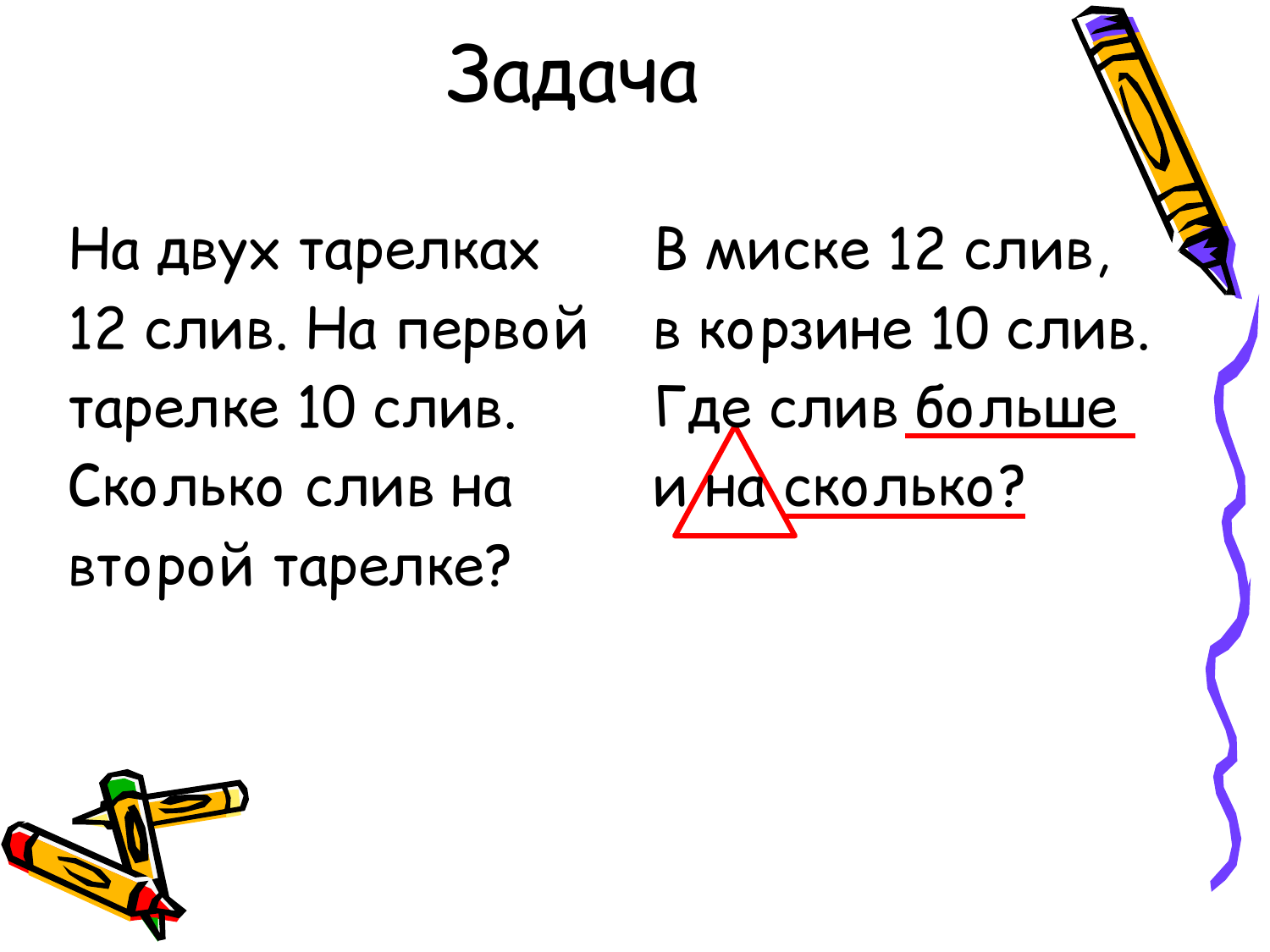

# Задача
На двух тарелках
12 слив. На первой
тарелке 10 слив.
Сколько слив на
второй тарелке?
В миске 12 слив,
в корзине 10 слив.
Где слив больше
и на сколько?